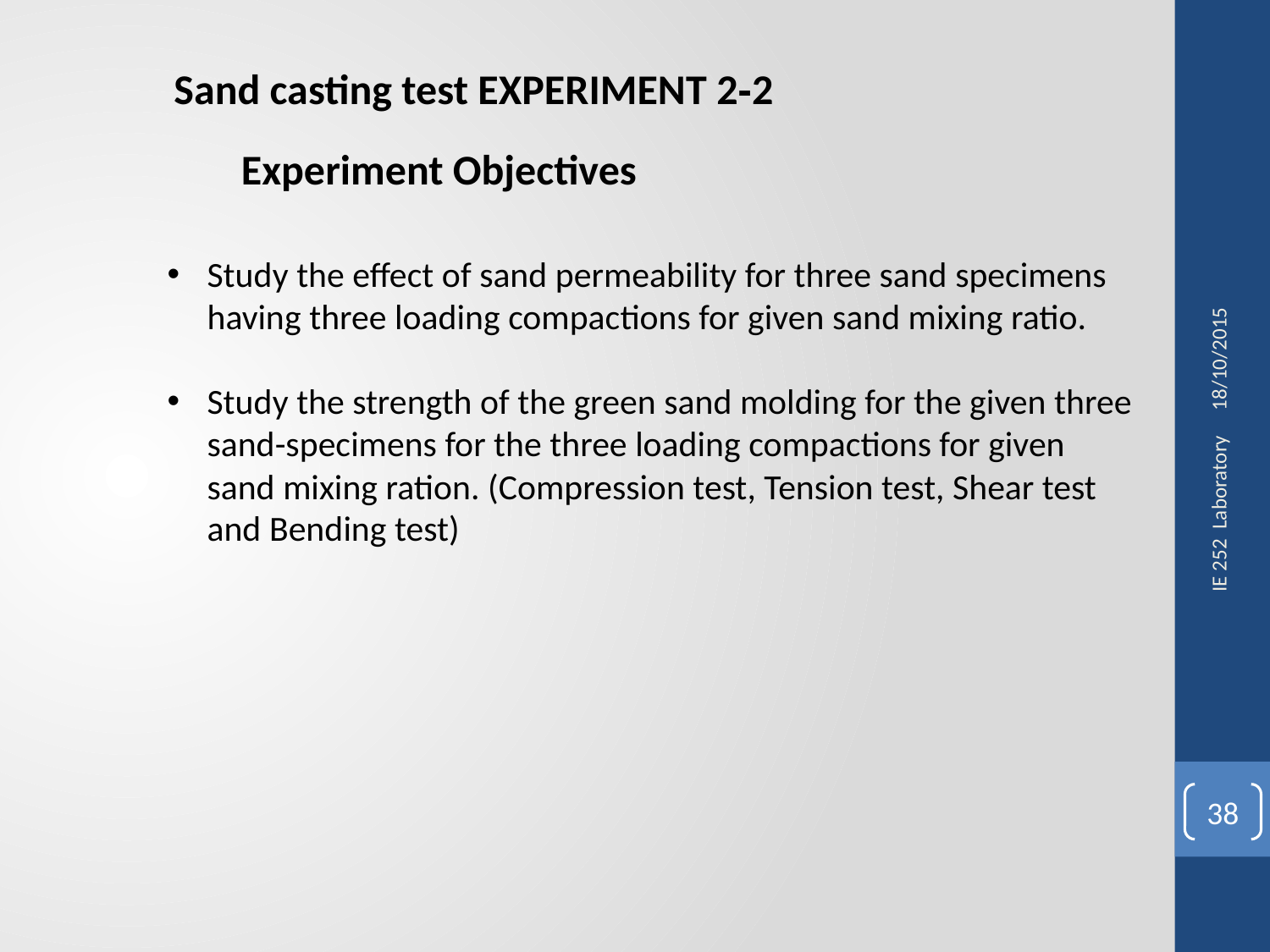

Sand casting test EXPERIMENT ‎2‑2
Experiment Objectives
18/10/2015
Study the effect of sand permeability for three sand specimens having three loading compactions for given sand mixing ratio.

Study the strength of the green sand molding for the given three sand-specimens for the three loading compactions for given sand mixing ration. (Compression test, Tension test, Shear test and Bending test)
IE 252  Laboratory
38